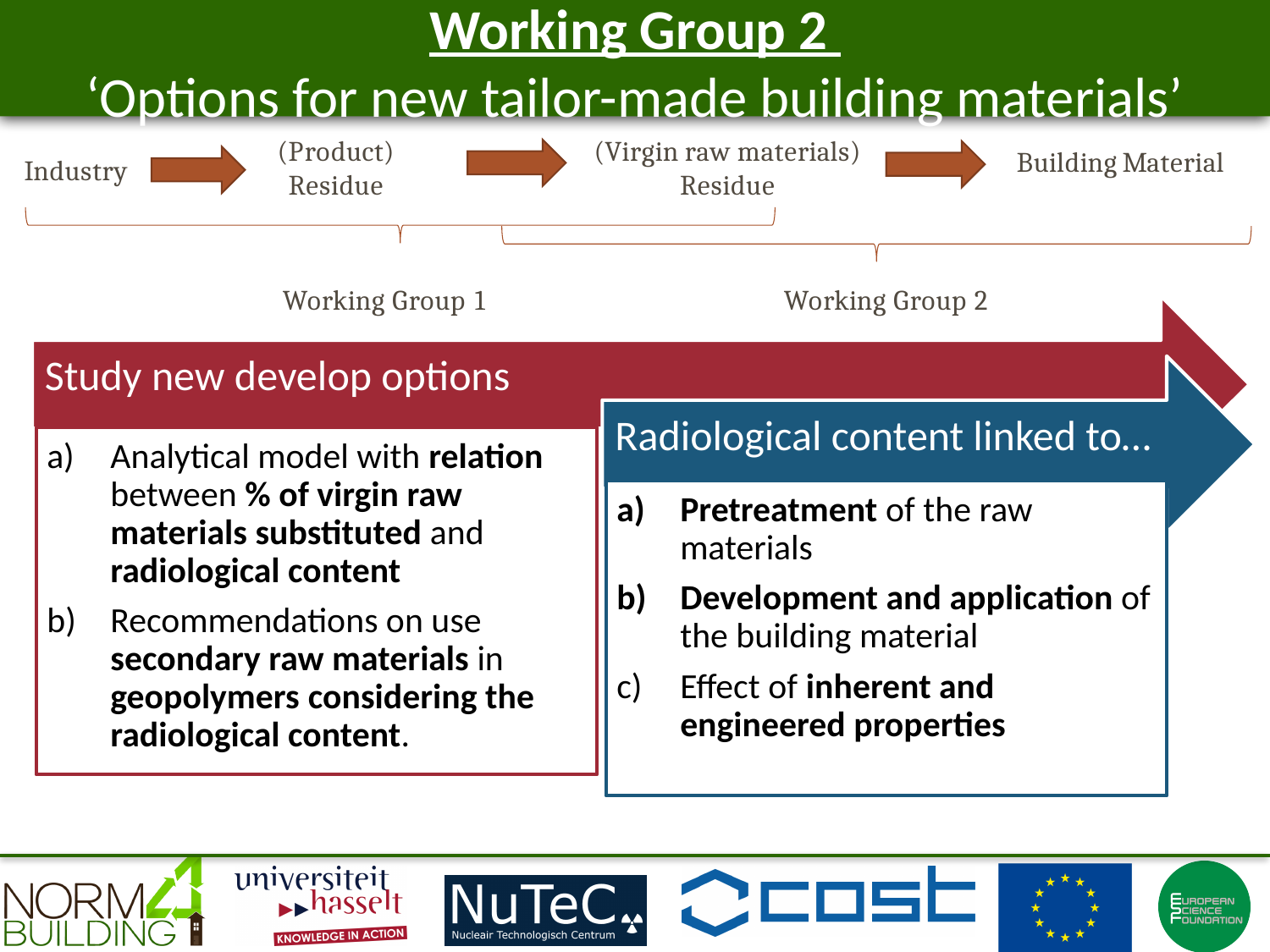

Working Group 2
‘Options for new tailor-made building materials’
#
(Product)
Residue
(Virgin raw materials)
Residue
Building Material

Industry

Working Group 1
Working Group 2
Study new develop options
Radiological content linked to…
Analytical model with relation between % of virgin raw materials substituted and radiological content
Recommendations on use secondary raw materials in geopolymers considering the radiological content.
Pretreatment of the raw materials
Development and application of the building material
Effect of inherent and engineered properties